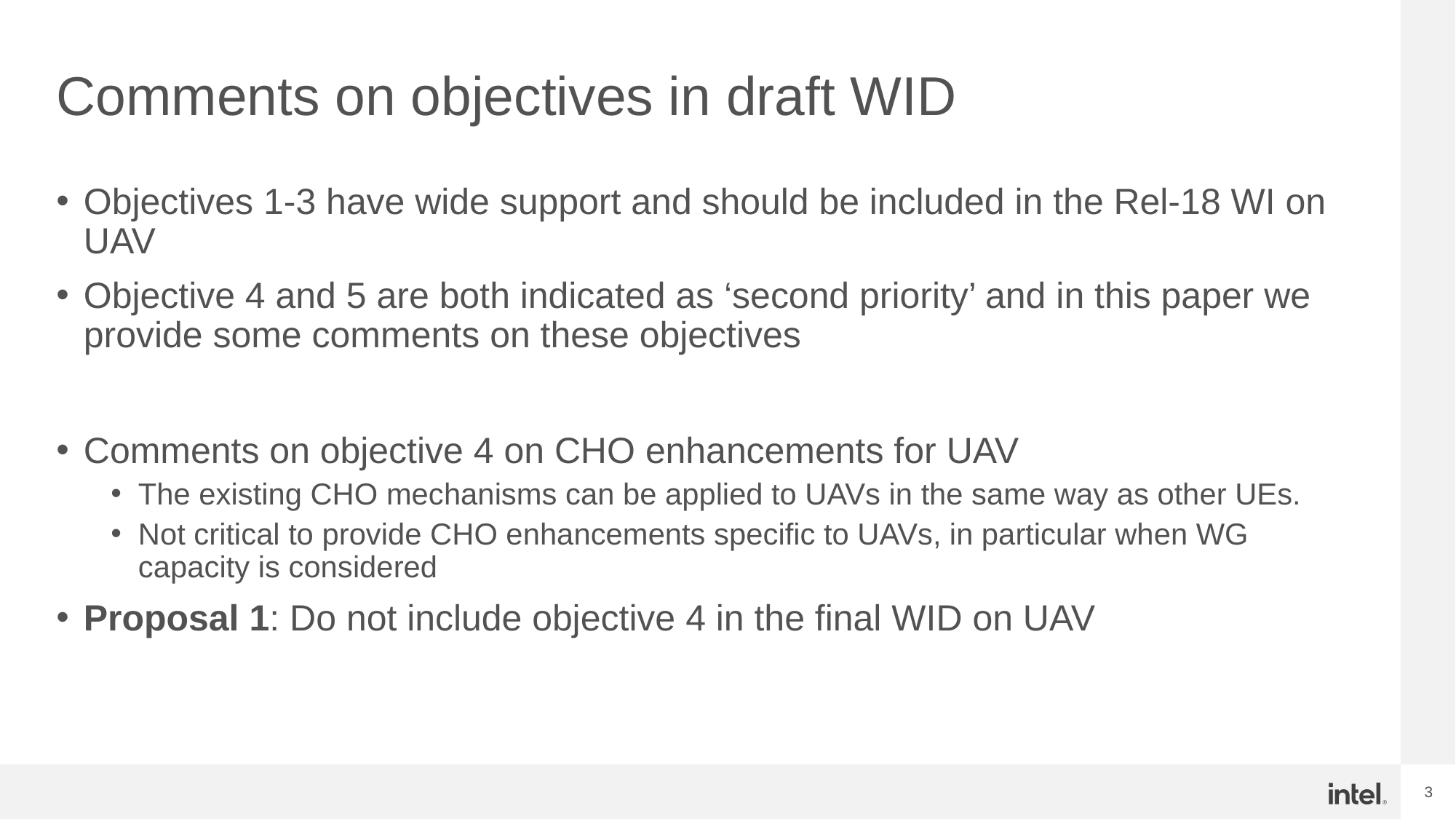

# Comments on objectives in draft WID
Objectives 1-3 have wide support and should be included in the Rel-18 WI on UAV
Objective 4 and 5 are both indicated as ‘second priority’ and in this paper we provide some comments on these objectives

Comments on objective 4 on CHO enhancements for UAV
The existing CHO mechanisms can be applied to UAVs in the same way as other UEs.
Not critical to provide CHO enhancements specific to UAVs, in particular when WG capacity is considered
Proposal 1: Do not include objective 4 in the final WID on UAV